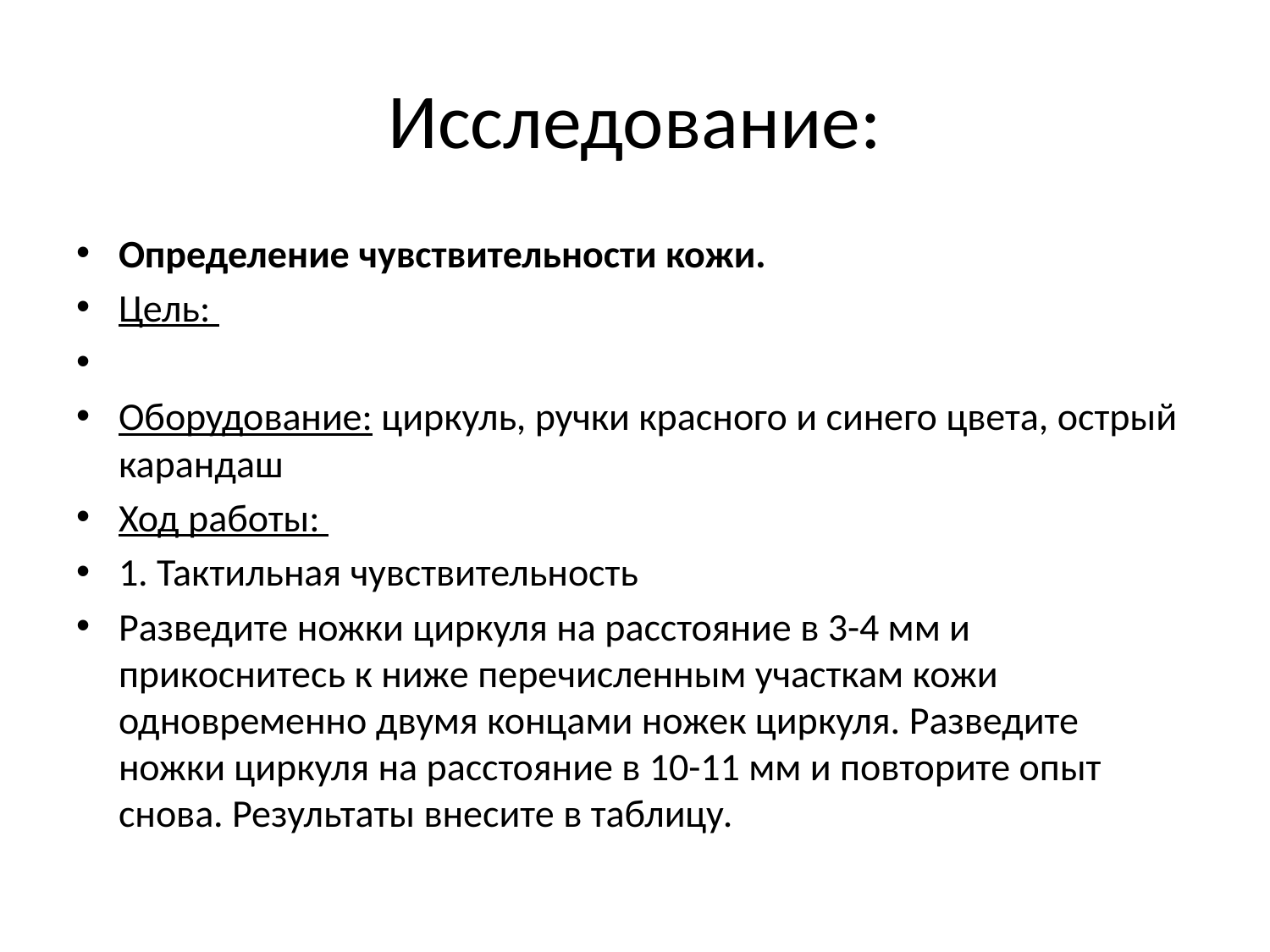

# Исследование:
Определение чувствительности кожи.
Цель:

Оборудование: циркуль, ручки красного и синего цвета, острый карандаш
Ход работы:
1. Тактильная чувствительность
Разведите ножки циркуля на расстояние в 3-4 мм и прикоснитесь к ниже перечисленным участкам кожи одновременно двумя концами ножек циркуля. Разведите ножки циркуля на расстояние в 10-11 мм и повторите опыт снова. Результаты внесите в таблицу.